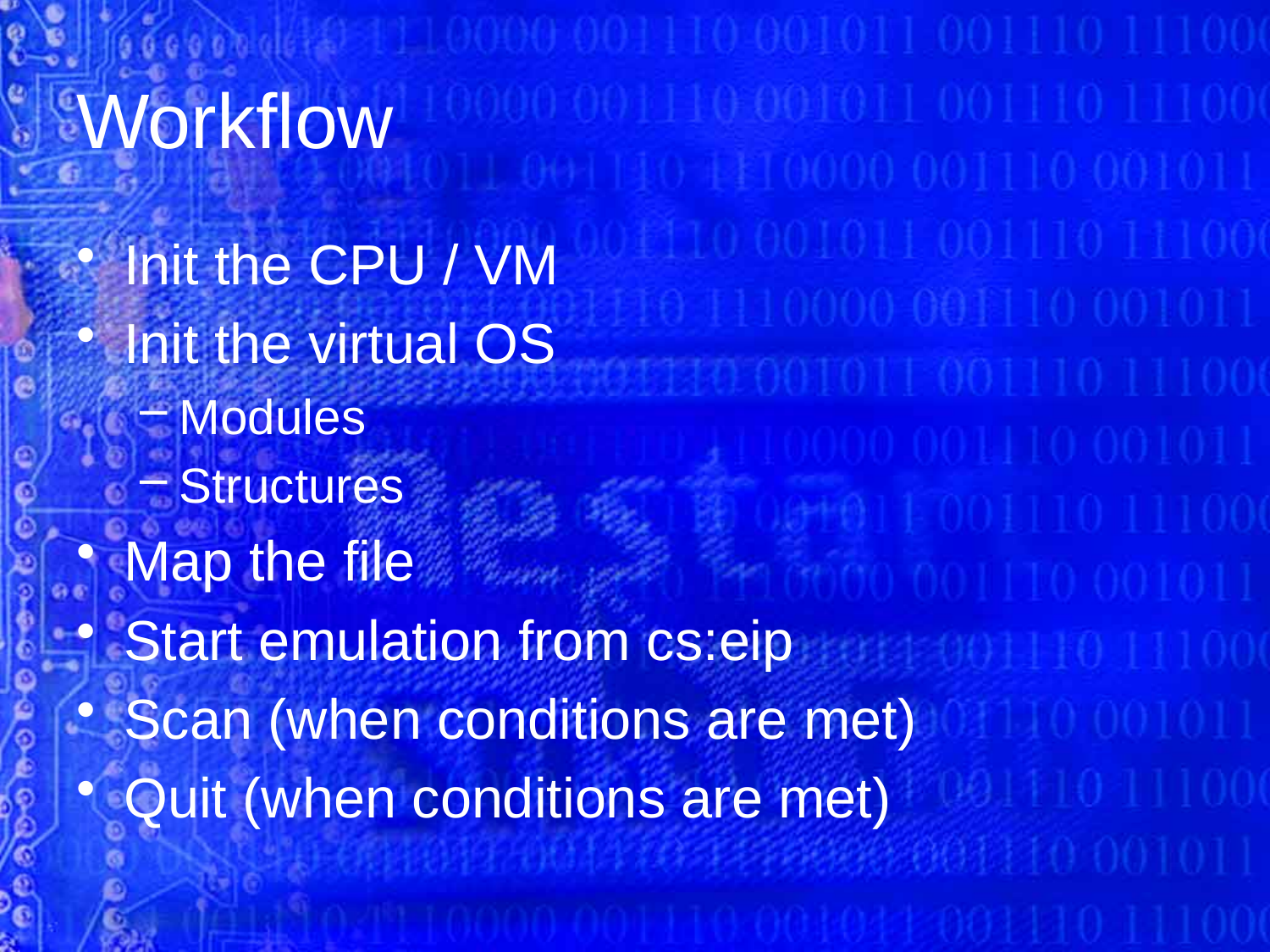

# Workflow
Init the CPU / VM
Init the virtual OS
Modules
Structures
Map the file
Start emulation from cs:eip
Scan (when conditions are met)
Quit (when conditions are met)